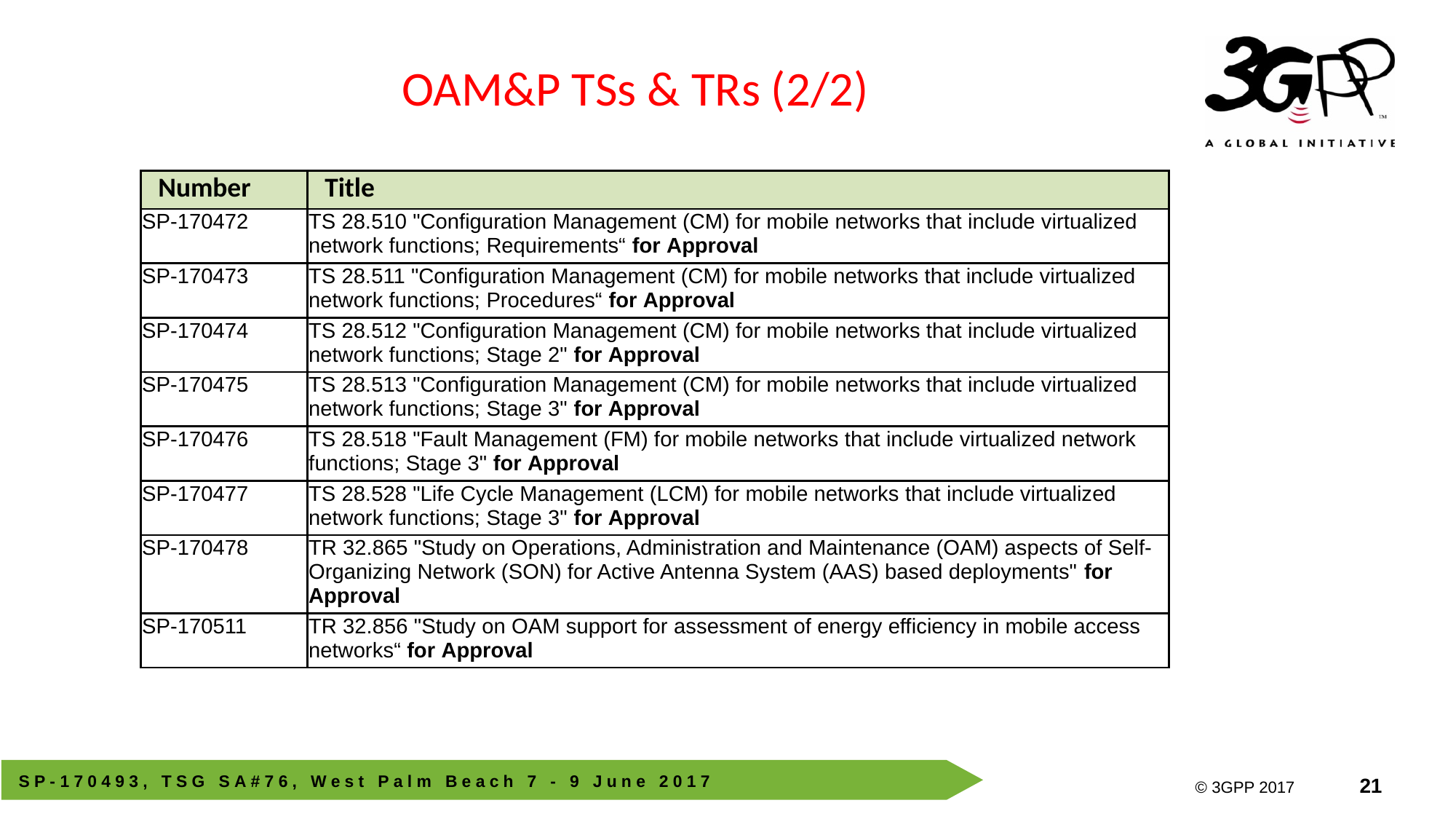

OAM&P TSs & TRs (2/2)
| Number | Title |
| --- | --- |
| SP-170472 | TS 28.510 "Configuration Management (CM) for mobile networks that include virtualized network functions; Requirements“ for Approval |
| SP-170473 | TS 28.511 "Configuration Management (CM) for mobile networks that include virtualized network functions; Procedures“ for Approval |
| SP-170474 | TS 28.512 "Configuration Management (CM) for mobile networks that include virtualized network functions; Stage 2" for Approval |
| SP-170475 | TS 28.513 "Configuration Management (CM) for mobile networks that include virtualized network functions; Stage 3" for Approval |
| SP-170476 | TS 28.518 "Fault Management (FM) for mobile networks that include virtualized network functions; Stage 3" for Approval |
| SP-170477 | TS 28.528 "Life Cycle Management (LCM) for mobile networks that include virtualized network functions; Stage 3" for Approval |
| SP-170478 | TR 32.865 "Study on Operations, Administration and Maintenance (OAM) aspects of Self-Organizing Network (SON) for Active Antenna System (AAS) based deployments" for Approval |
| SP-170511 | TR 32.856 "Study on OAM support for assessment of energy efficiency in mobile access networks“ for Approval |